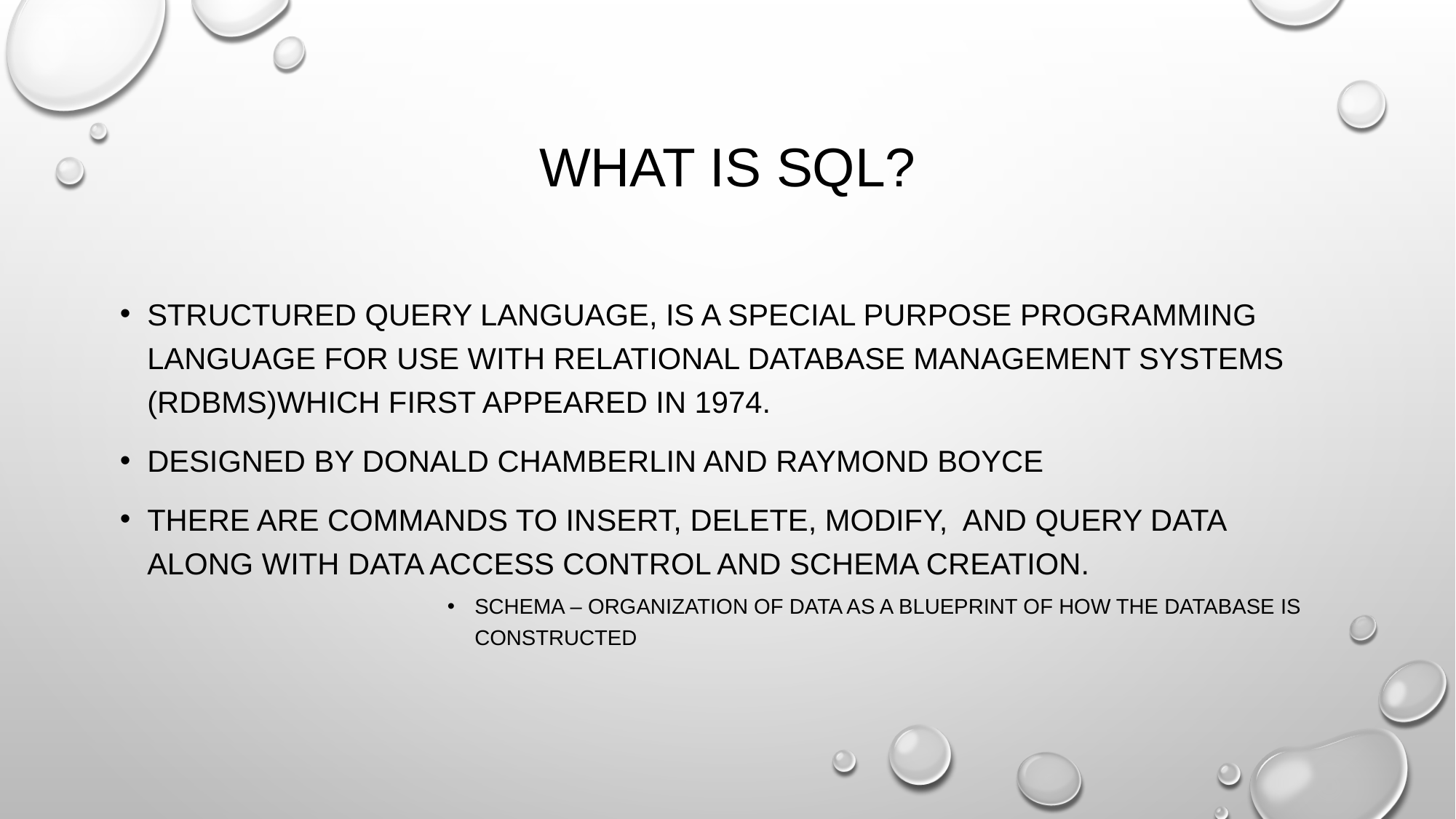

# WHAT IS SQL?
STRUCTURED QUERY LANGUAGE, is a special purpose programming language for use with relational database management systems (rdbms)which first appeared in 1974.
Designed by Donald Chamberlin and Raymond Boyce
There are commands to insert, delete, modify,  and query data along with data access control and schema creation.
Schema – organization of data as a blueprint of how the database is constructed